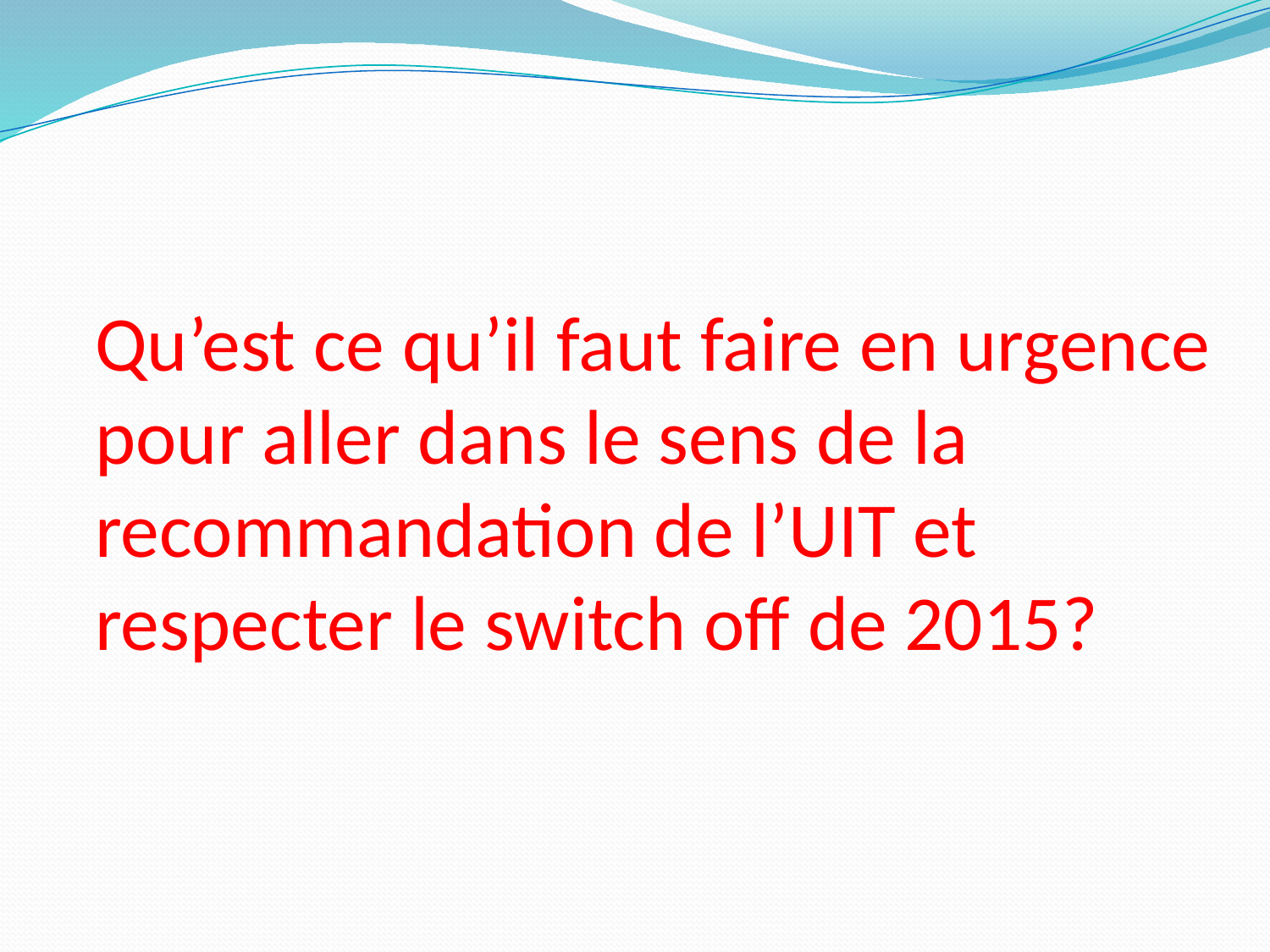

# Qu’est ce qu’il faut faire en urgence pour aller dans le sens de la recommandation de l’UIT et respecter le switch off de 2015?